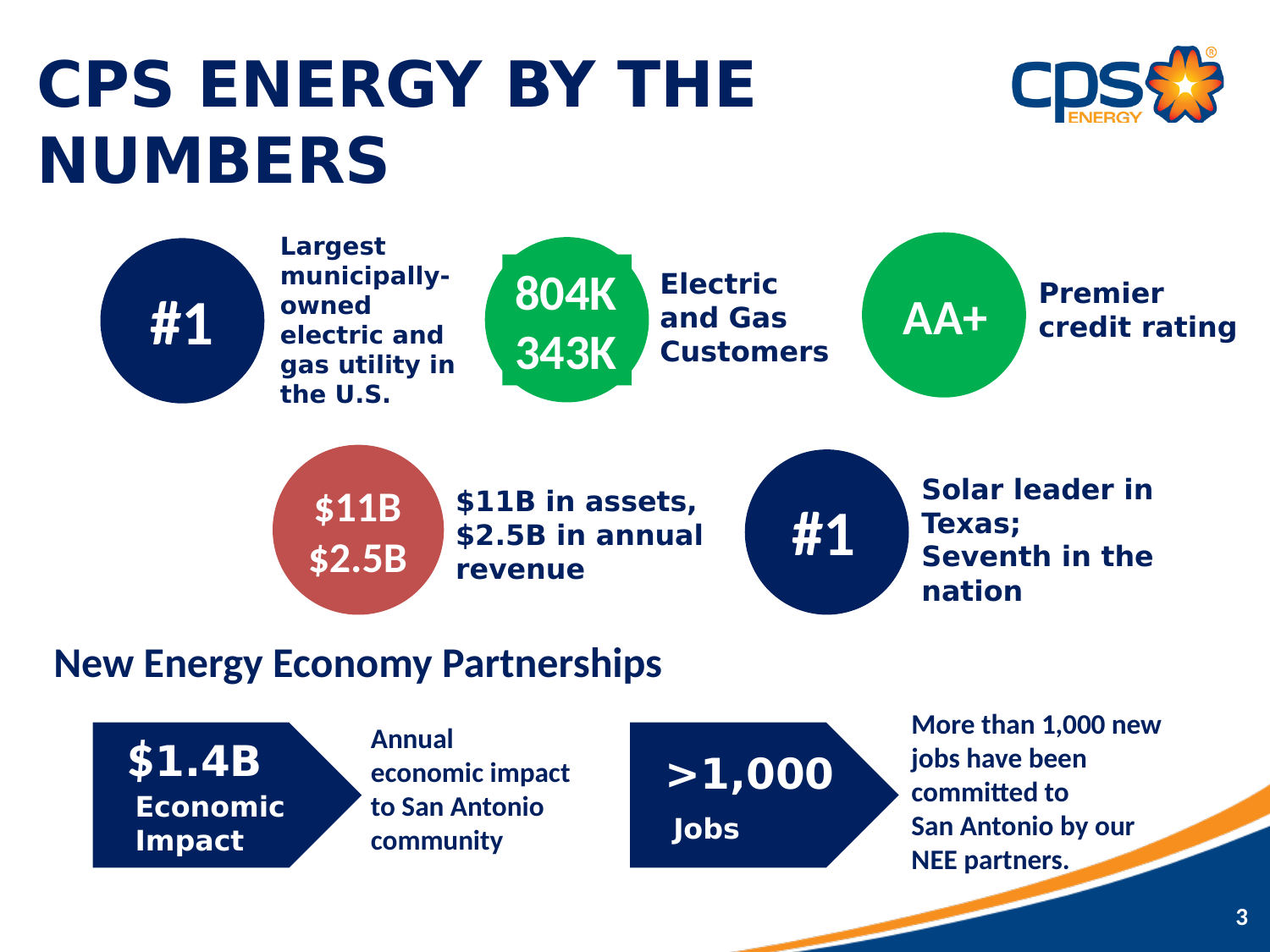

CPS Energy By the Numbers
Largest municipally-owned electric and gas utility in the U.S.

AA+

804K
343K

#1
Electric
and Gas Customers
Premier credit rating

$11B
$2.5B

#1
Solar leader in Texas;
Seventh in the nation
$11B in assets,
$2.5B in annual revenue
New Energy Economy Partnerships
>1000
More than 1,000 new jobs have been committed to
San Antonio by our
NEE partners.
$1.4B
Annual
economic impact
to San Antonio community
Jobs

>1,000
Economic Impact
Jobs
3